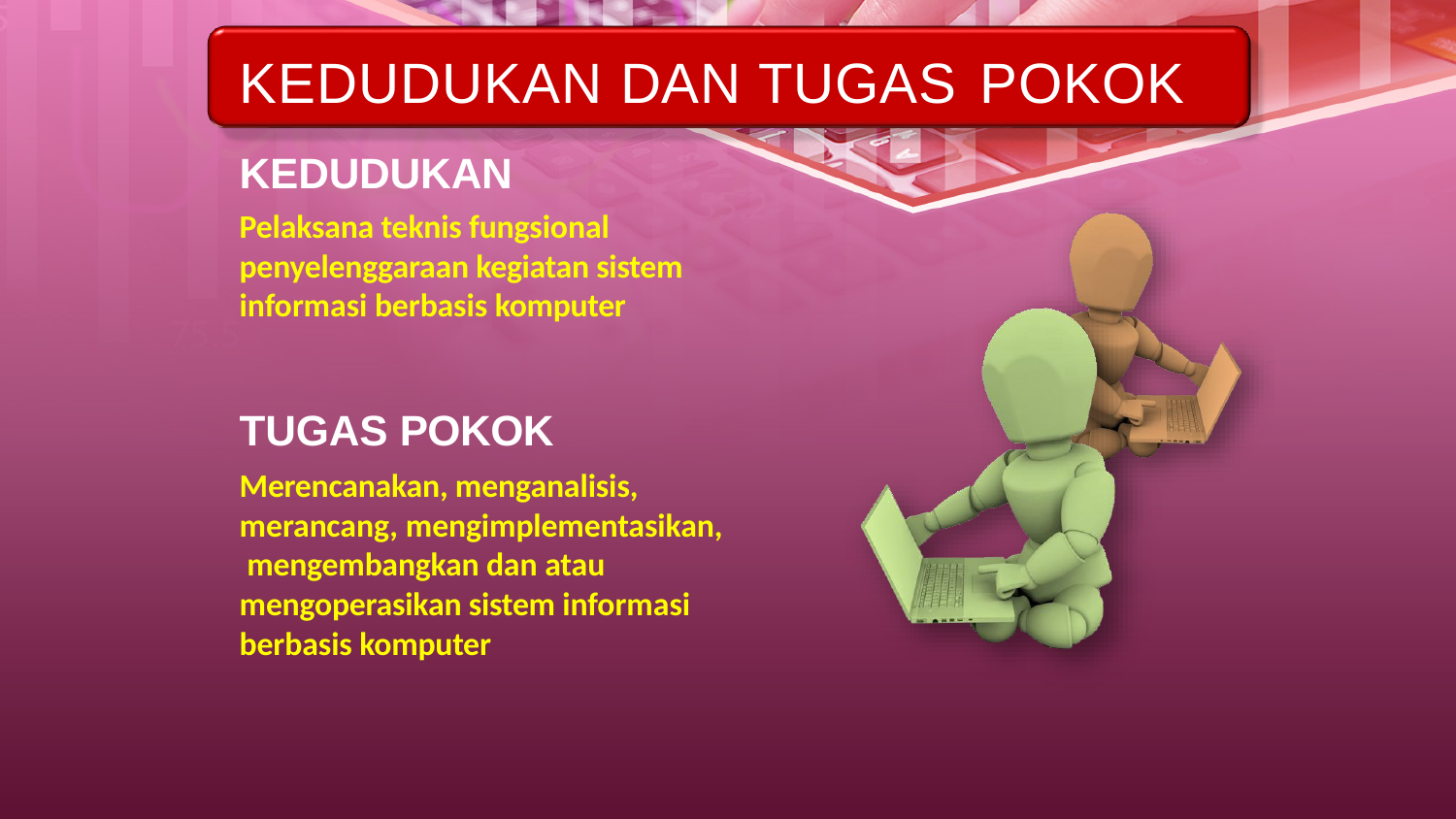

# KEDUDUKAN DAN TUGAS POKOK
KEDUDUKAN
Pelaksana teknis fungsional  penyelenggaraan kegiatan sistem  informasi berbasis komputer

TUGAS POKOK
Merencanakan, menganalisis,  merancang, mengimplementasikan,  mengembangkan dan atau  mengoperasikan sistem informasi  berbasis komputer